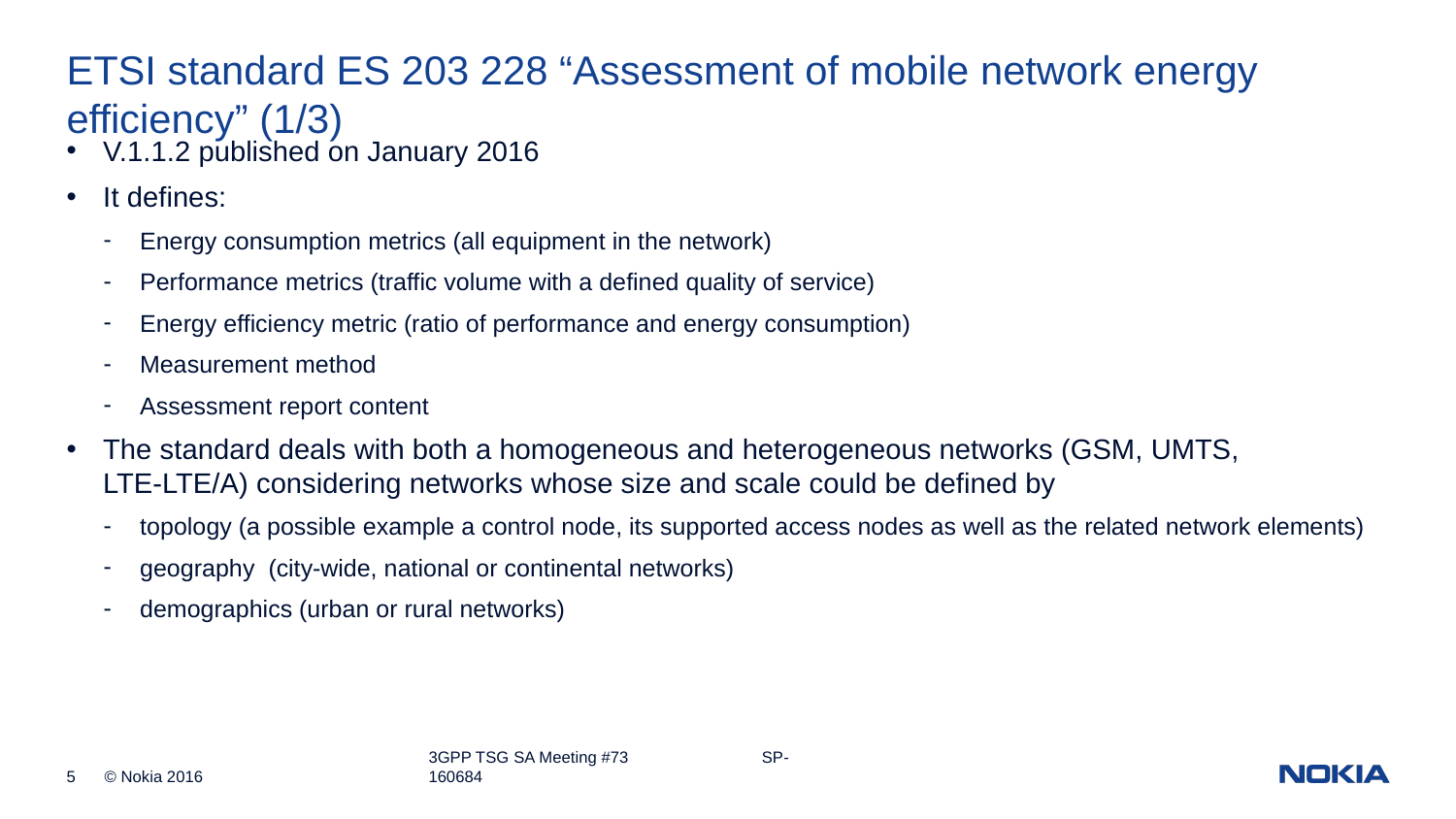

# ETSI standard ES 203 228 “Assessment of mobile network energy efficiency” (1/3)
V.1.1.2 published on January 2016
It defines:
Energy consumption metrics (all equipment in the network)
Performance metrics (traffic volume with a defined quality of service)
Energy efficiency metric (ratio of performance and energy consumption)
Measurement method
Assessment report content
The standard deals with both a homogeneous and heterogeneous networks (GSM, UMTS, LTE-LTE/A) considering networks whose size and scale could be defined by
topology (a possible example a control node, its supported access nodes as well as the related network elements)
geography  (city-wide, national or continental networks)
demographics (urban or rural networks)

3GPP TSG SA Meeting #73                             SP-160684